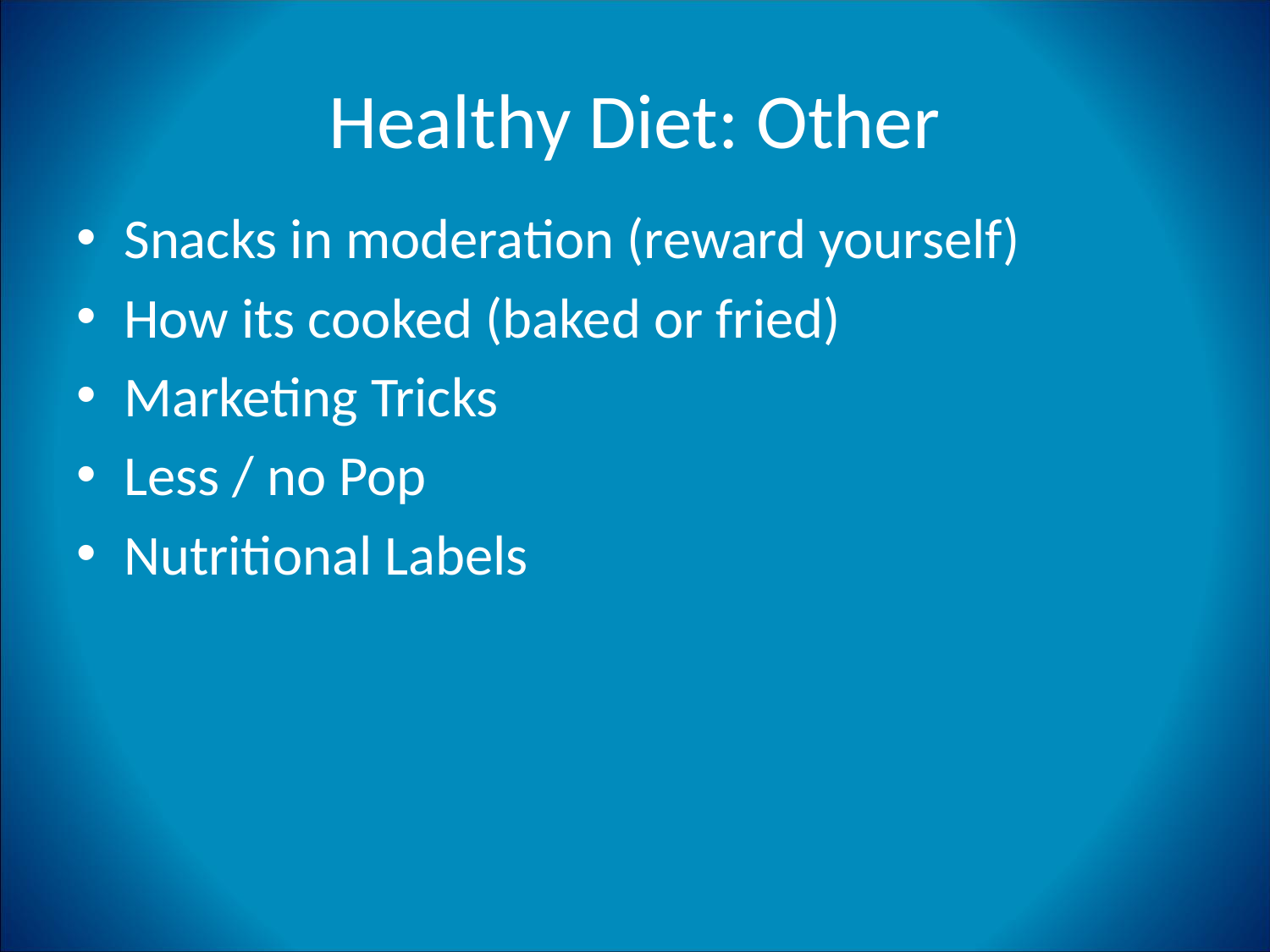

# Healthy Diet: Other
Snacks in moderation (reward yourself)
How its cooked (baked or fried)
Marketing Tricks
Less / no Pop
Nutritional Labels